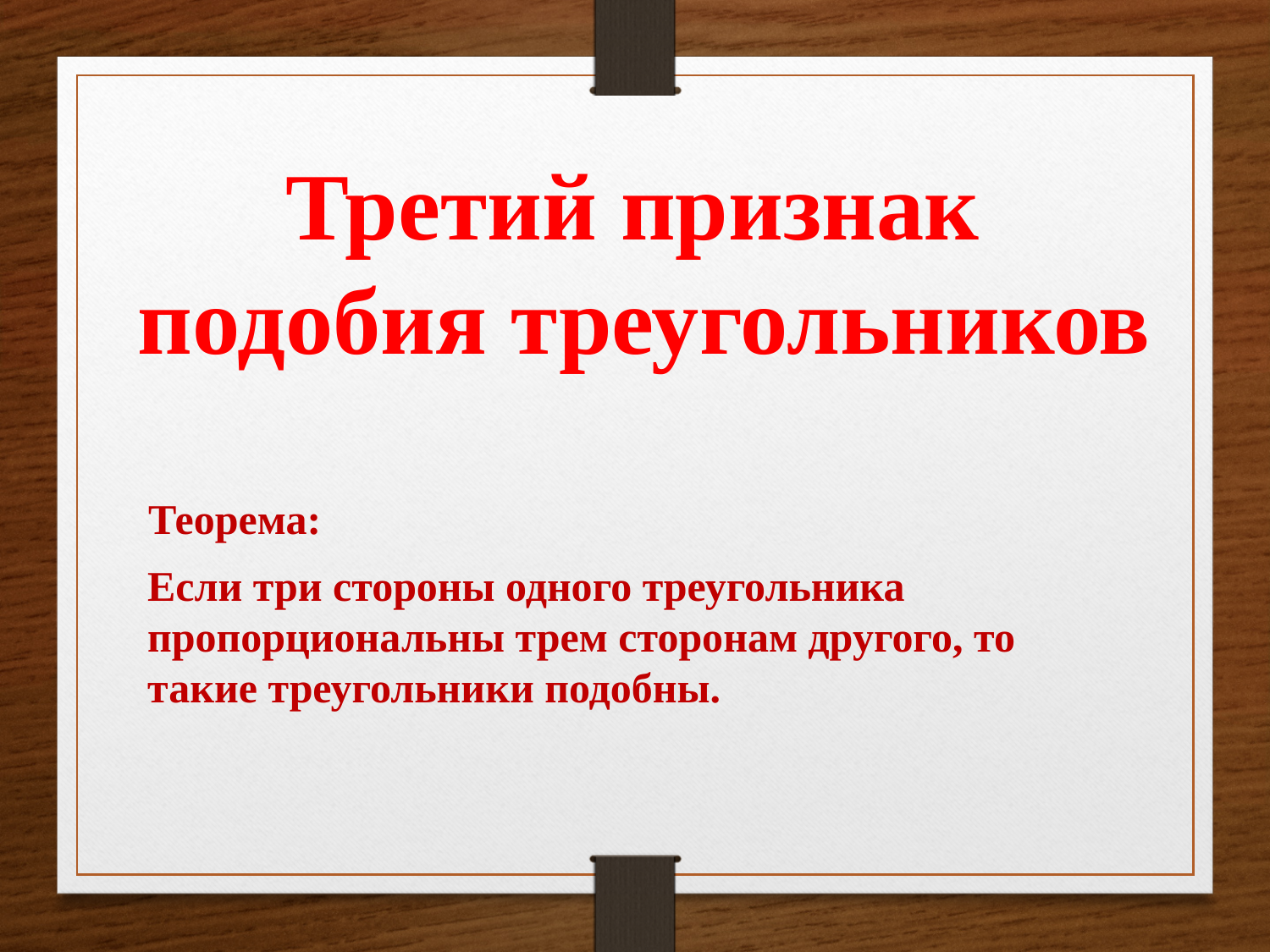

Третий признак
подобия треугольников
Теорема:
Если три стороны одного треугольника пропорциональны трем сторонам другого, то такие треугольники подобны.